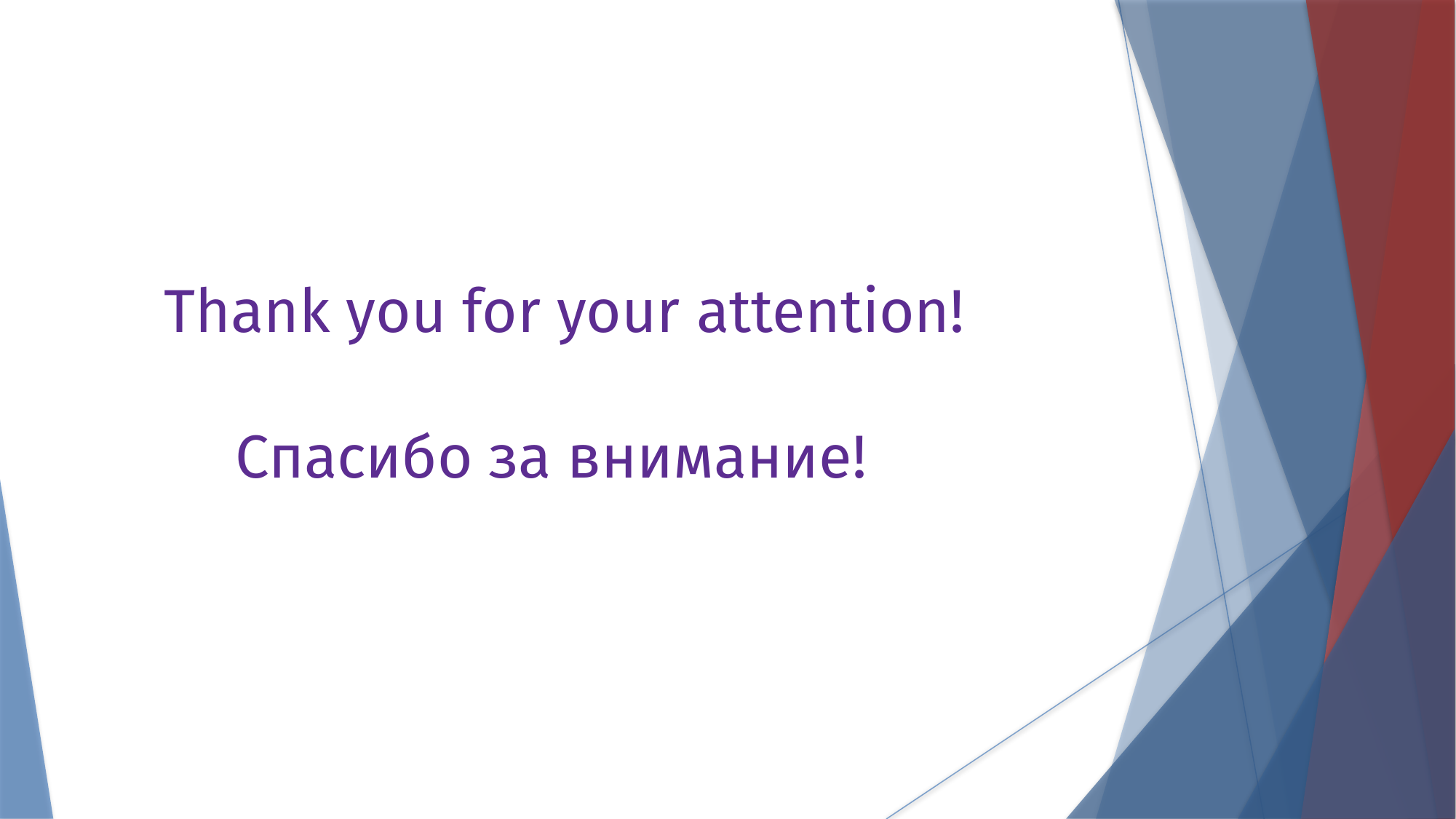

Thank you for your attention!

         Спасибо за внимание!